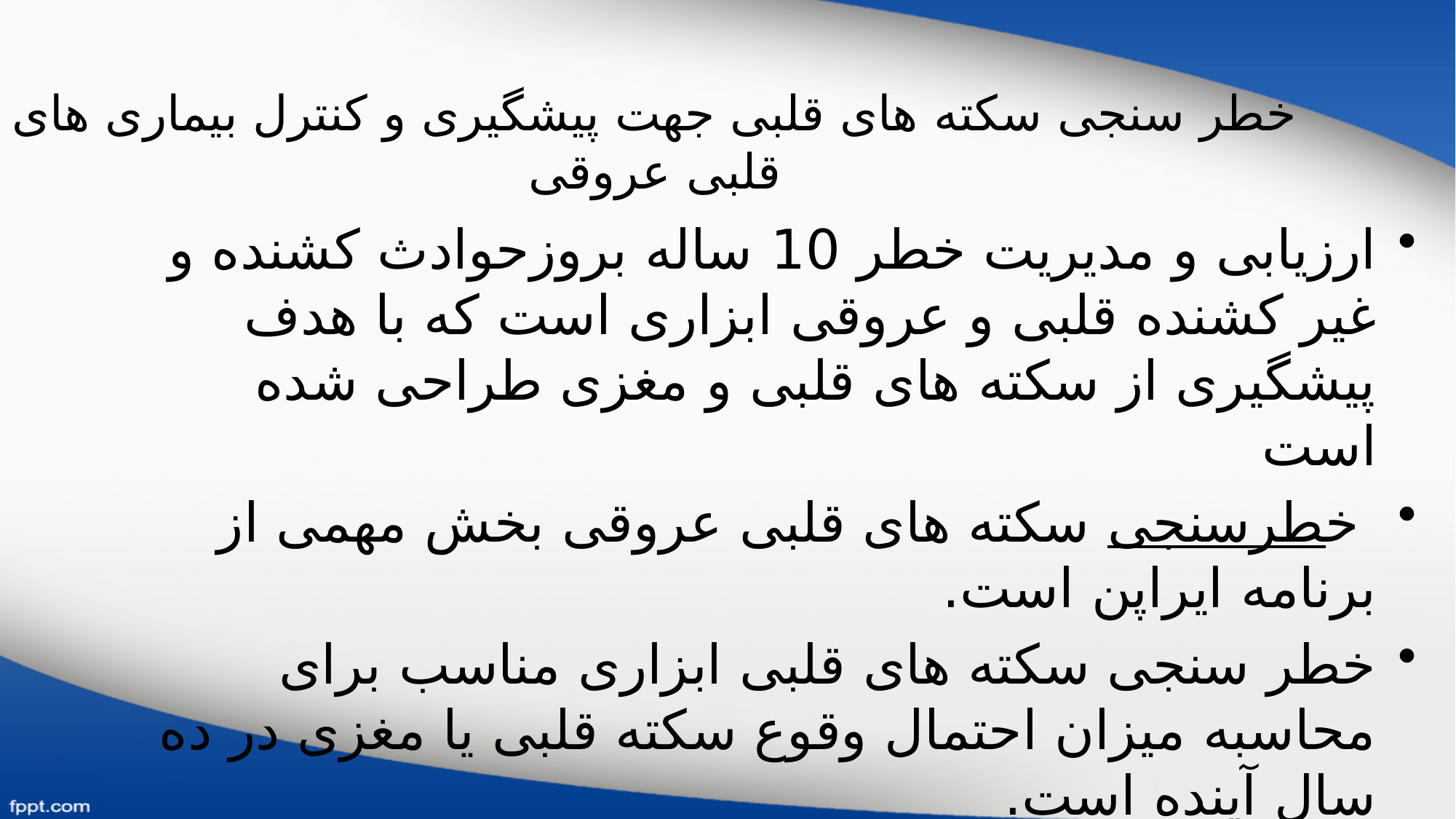

# خطر سنجی سکته های قلبی جهت پیشگیری و کنترل بیماری های قلبی عروقی
ارزیابی و مدیریت خطر 10 ساله بروزحوادث کشنده و غیر کشنده قلبی و عروقی ابزاری است که با هدف پیشگیری از سکته های قلبی و مغزی طراحی شده است
 خطرسنجی سکته های قلبی عروقی بخش مهمی از برنامه ایراپن است.
خطر سنجی سکته های قلبی ابزاری مناسب برای محاسبه میزان احتمال وقوع سکته قلبی یا مغزی در ده سال آینده است.